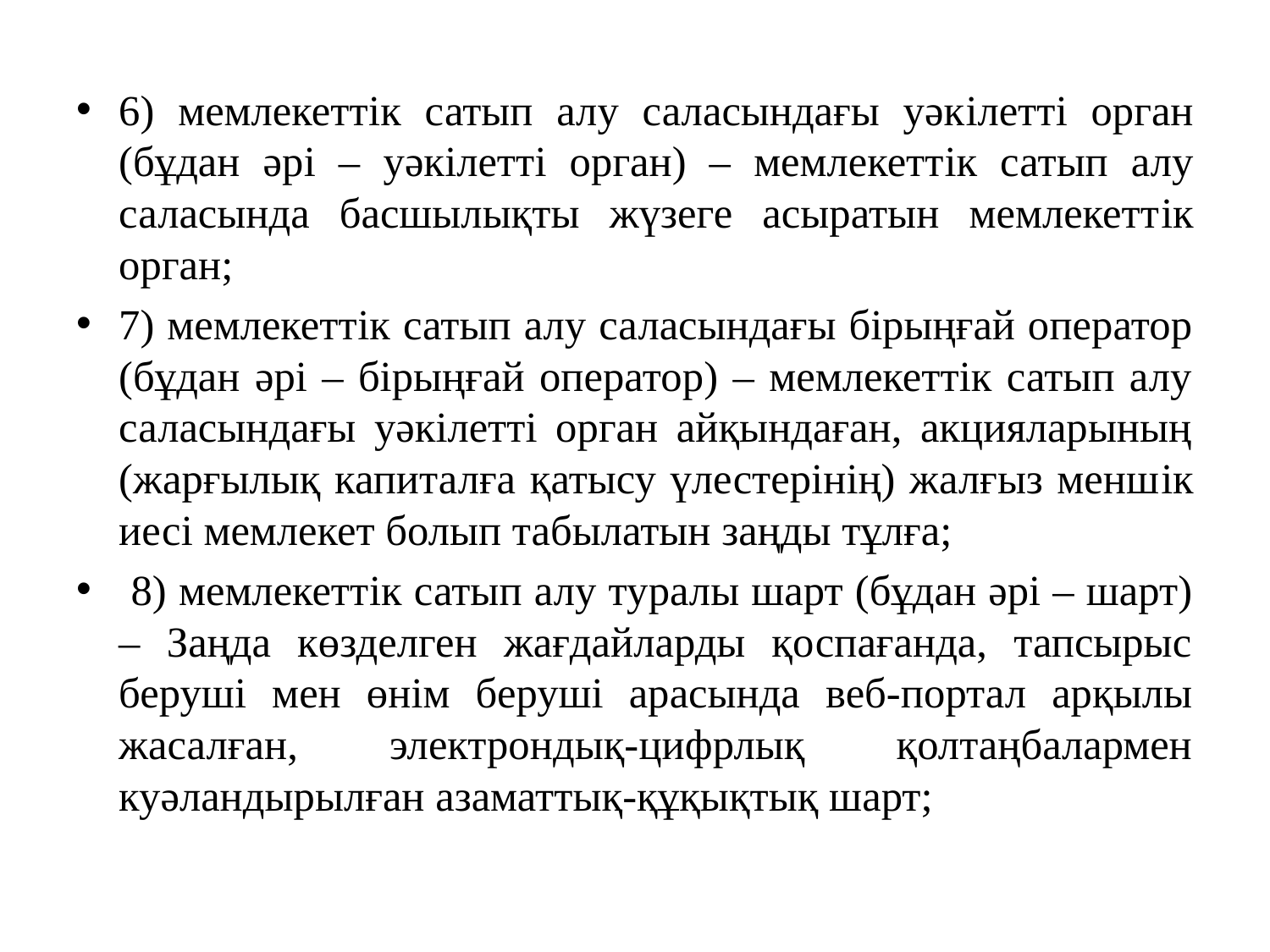

6) мемлекеттiк сатып алу саласындағы уәкiлеттi орган (бұдан әрi – уәкiлеттi орган) – мемлекеттiк сатып алу саласында басшылықты жүзеге асыратын мемлекеттiк орган;
7) мемлекеттiк сатып алу саласындағы бірыңғай оператор (бұдан әрі – бірыңғай оператор) – мемлекеттік сатып алу саласындағы уәкілетті орган айқындаған, акцияларының (жарғылық капиталға қатысу үлестерінің) жалғыз меншiк иесi мемлекет болып табылатын заңды тұлға;
 8) мемлекеттiк сатып алу туралы шарт (бұдан әрі – шарт) – Заңда көзделген жағдайларды қоспағанда, тапсырыс беруші мен өнім беруші арасында веб-портал арқылы жасалған, электрондық-цифрлық қолтаңбалармен куәландырылған азаматтық-құқықтық шарт;